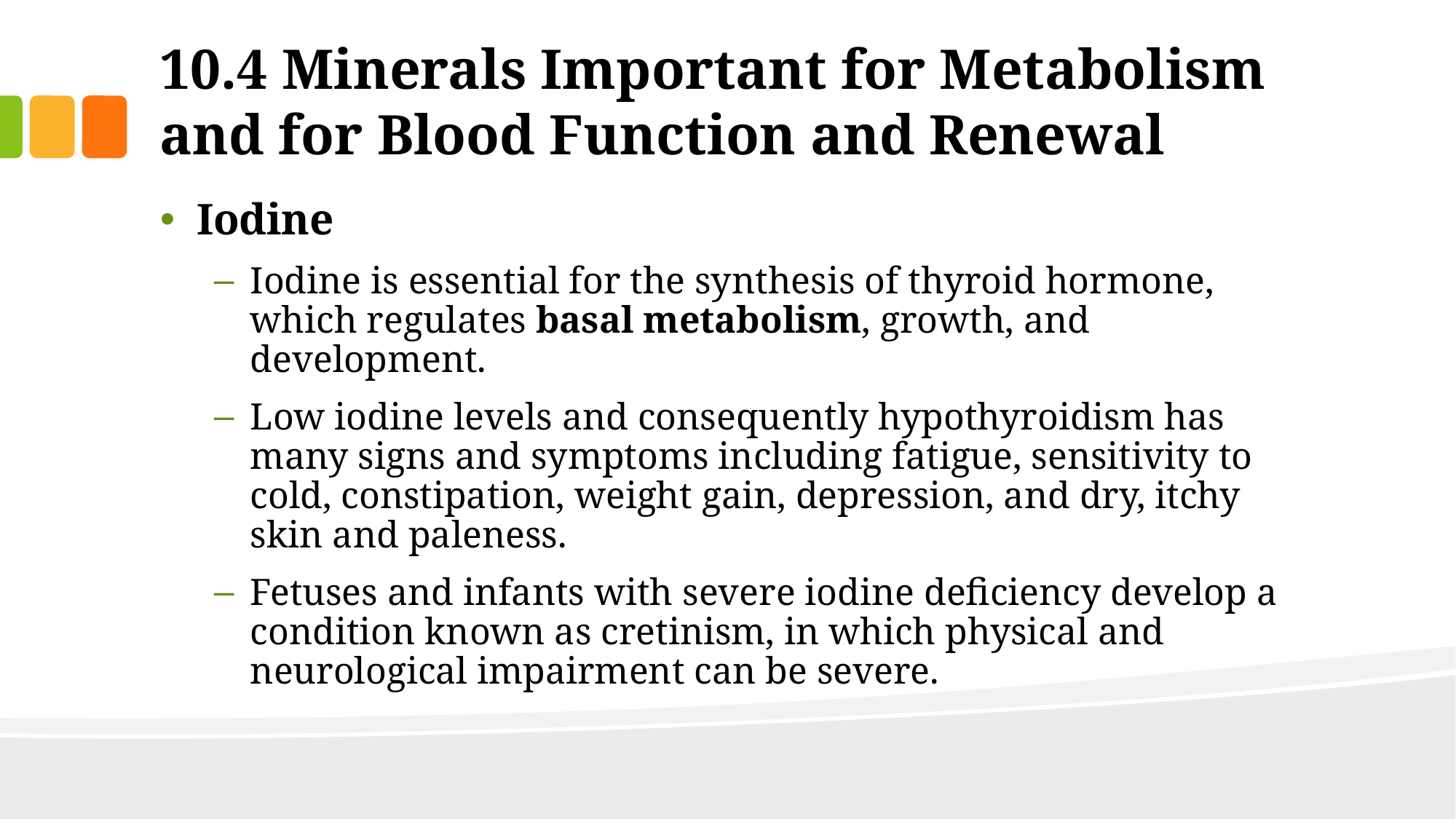

# 10.4 Minerals Important for Metabolism and for Blood Function and Renewal
Iodine
Iodine is essential for the synthesis of thyroid hormone, which regulates basal metabolism, growth, and development.
Low iodine levels and consequently hypothyroidism has many signs and symptoms including fatigue, sensitivity to cold, constipation, weight gain, depression, and dry, itchy skin and paleness.
Fetuses and infants with severe iodine deficiency develop a condition known as cretinism, in which physical and neurological impairment can be severe.